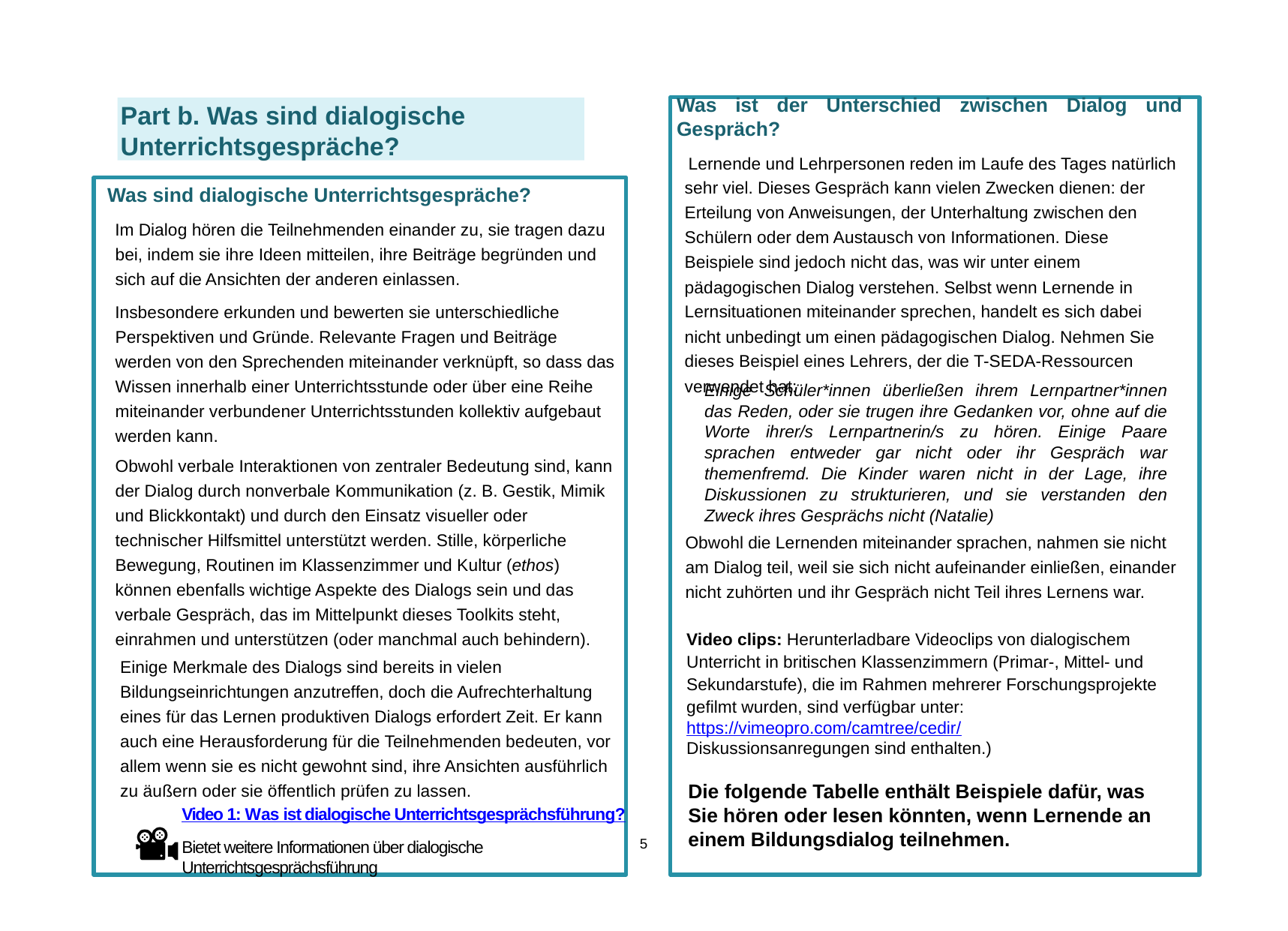

Was ist der Unterschied zwischen Dialog und Gespräch?
Lernende und Lehrpersonen reden im Laufe des Tages natürlich sehr viel. Dieses Gespräch kann vielen Zwecken dienen: der Erteilung von Anweisungen, der Unterhaltung zwischen den Schülern oder dem Austausch von Informationen. Diese Beispiele sind jedoch nicht das, was wir unter einem pädagogischen Dialog verstehen. Selbst wenn Lernende in Lernsituationen miteinander sprechen, handelt es sich dabei nicht unbedingt um einen pädagogischen Dialog. Nehmen Sie dieses Beispiel eines Lehrers, der die T-SEDA-Ressourcen verwendet hat:

Part b. Was sind dialogische Unterrichtsgespräche?

Was sind dialogische Unterrichtsgespräche?
Im Dialog hören die Teilnehmenden einander zu, sie tragen dazu bei, indem sie ihre Ideen mitteilen, ihre Beiträge begründen und sich auf die Ansichten der anderen einlassen.
Insbesondere erkunden und bewerten sie unterschiedliche Perspektiven und Gründe. Relevante Fragen und Beiträge werden von den Sprechenden miteinander verknüpft, so dass das Wissen innerhalb einer Unterrichtsstunde oder über eine Reihe miteinander verbundener Unterrichtsstunden kollektiv aufgebaut werden kann.
Einige Schüler*innen überließen ihrem Lernpartner*innen das Reden, oder sie trugen ihre Gedanken vor, ohne auf die Worte ihrer/s Lernpartnerin/s zu hören. Einige Paare sprachen entweder gar nicht oder ihr Gespräch war themenfremd. Die Kinder waren nicht in der Lage, ihre Diskussionen zu strukturieren, und sie verstanden den Zweck ihres Gesprächs nicht (Natalie)
Obwohl verbale Interaktionen von zentraler Bedeutung sind, kann der Dialog durch nonverbale Kommunikation (z. B. Gestik, Mimik und Blickkontakt) und durch den Einsatz visueller oder technischer Hilfsmittel unterstützt werden. Stille, körperliche Bewegung, Routinen im Klassenzimmer und Kultur (ethos) können ebenfalls wichtige Aspekte des Dialogs sein und das verbale Gespräch, das im Mittelpunkt dieses Toolkits steht, einrahmen und unterstützen (oder manchmal auch behindern).
Obwohl die Lernenden miteinander sprachen, nahmen sie nicht am Dialog teil, weil sie sich nicht aufeinander einließen, einander nicht zuhörten und ihr Gespräch nicht Teil ihres Lernens war.
Video clips: Herunterladbare Videoclips von dialogischem Unterricht in britischen Klassenzimmern (Primar-, Mittel- und Sekundarstufe), die im Rahmen mehrerer Forschungsprojekte gefilmt wurden, sind verfügbar unter:
https://vimeopro.com/camtree/cedir/
Diskussionsanregungen sind enthalten.)
Einige Merkmale des Dialogs sind bereits in vielen Bildungseinrichtungen anzutreffen, doch die Aufrechterhaltung eines für das Lernen produktiven Dialogs erfordert Zeit. Er kann auch eine Herausforderung für die Teilnehmenden bedeuten, vor allem wenn sie es nicht gewohnt sind, ihre Ansichten ausführlich zu äußern oder sie öffentlich prüfen zu lassen.
Die folgende Tabelle enthält Beispiele dafür, was Sie hören oder lesen könnten, wenn Lernende an einem Bildungsdialog teilnehmen.
Video 1: Was ist dialogische Unterrichtsgesprächsführung?
Bietet weitere Informationen über dialogische Unterrichtsgesprächsführung

5